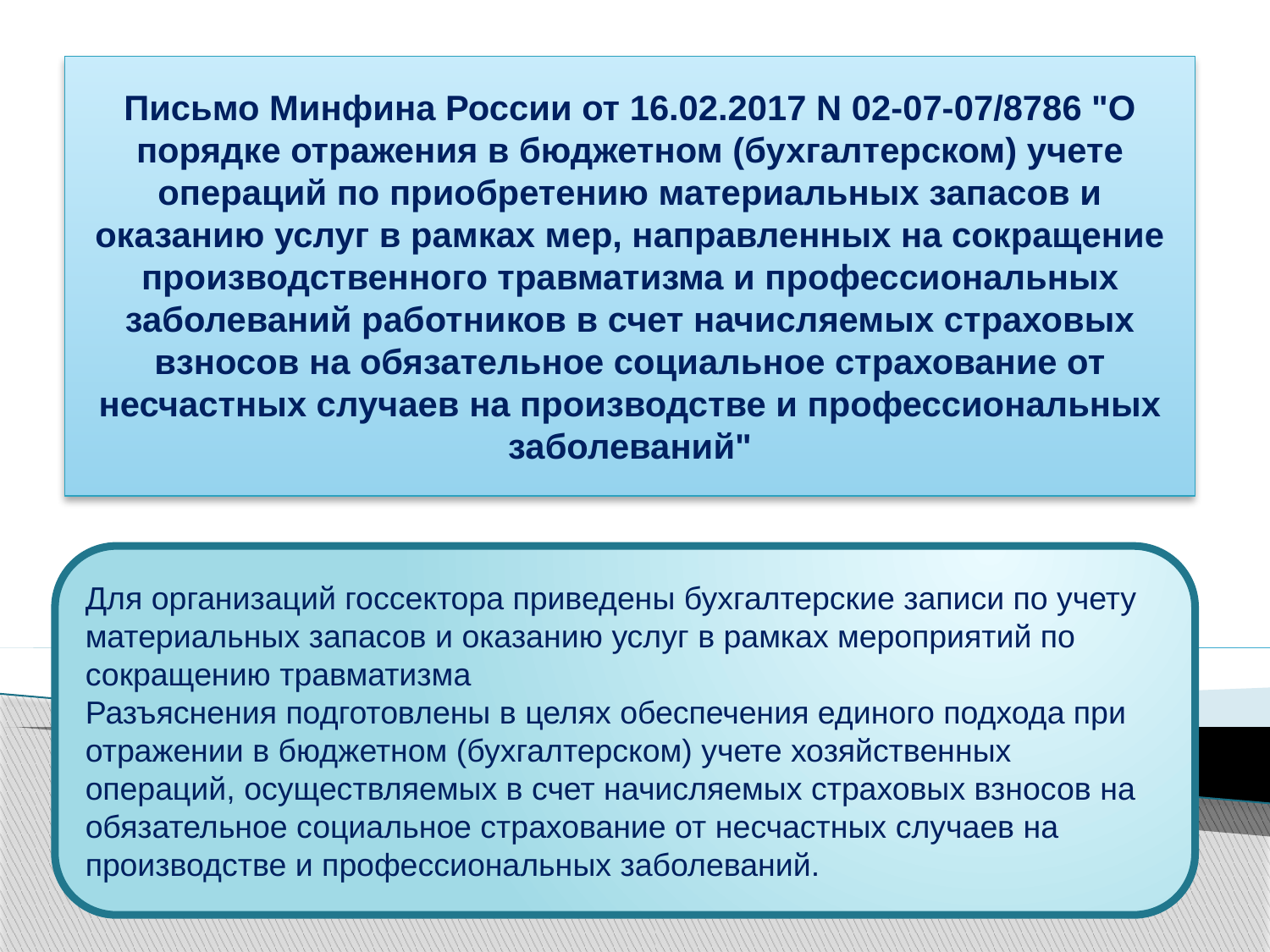

Письмо Минфина России от 16.02.2017 N 02-07-07/8786 "О порядке отражения в бюджетном (бухгалтерском) учете операций по приобретению материальных запасов и оказанию услуг в рамках мер, направленных на сокращение производственного травматизма и профессиональных заболеваний работников в счет начисляемых страховых взносов на обязательное социальное страхование от несчастных случаев на производстве и профессиональных заболеваний"
Для организаций госсектора приведены бухгалтерские записи по учету материальных запасов и оказанию услуг в рамках мероприятий по сокращению травматизма 
Разъяснения подготовлены в целях обеспечения единого подхода при отражении в бюджетном (бухгалтерском) учете хозяйственных операций, осуществляемых в счет начисляемых страховых взносов на обязательное социальное страхование от несчастных случаев на производстве и профессиональных заболеваний.